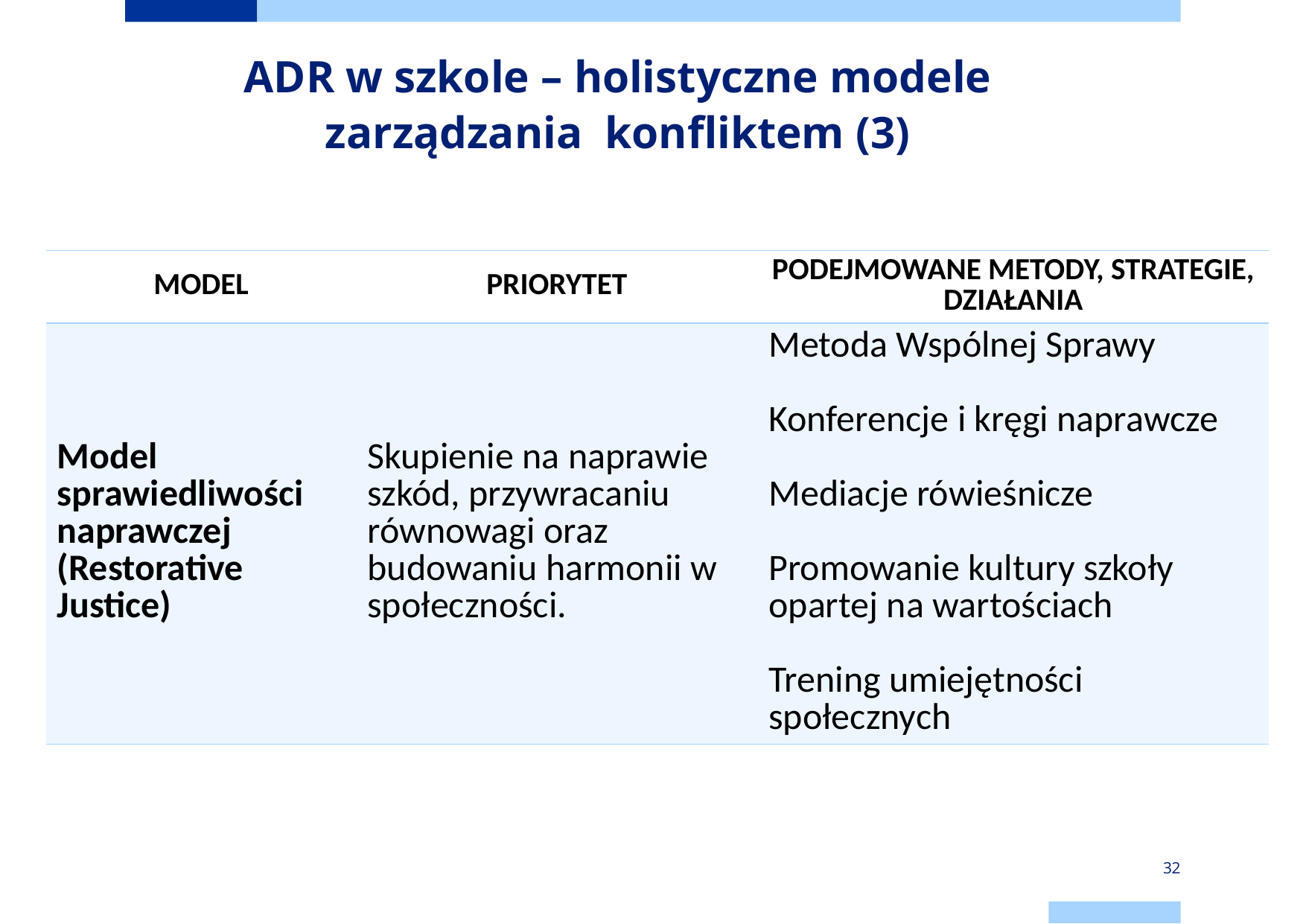

# ADR w szkole – holistyczne modele zarządzania  konfliktem (3)
| MODEL | PRIORYTET | PODEJMOWANE METODY, STRATEGIE, DZIAŁANIA |
| --- | --- | --- |
| Model sprawiedliwości naprawczej (Restorative Justice) | Skupienie na naprawie szkód, przywracaniu równowagi oraz budowaniu harmonii w społeczności. | Metoda Wspólnej Sprawy Konferencje i kręgi naprawcze Mediacje rówieśnicze Promowanie kultury szkoły opartej na wartościach Trening umiejętności społecznych |
32